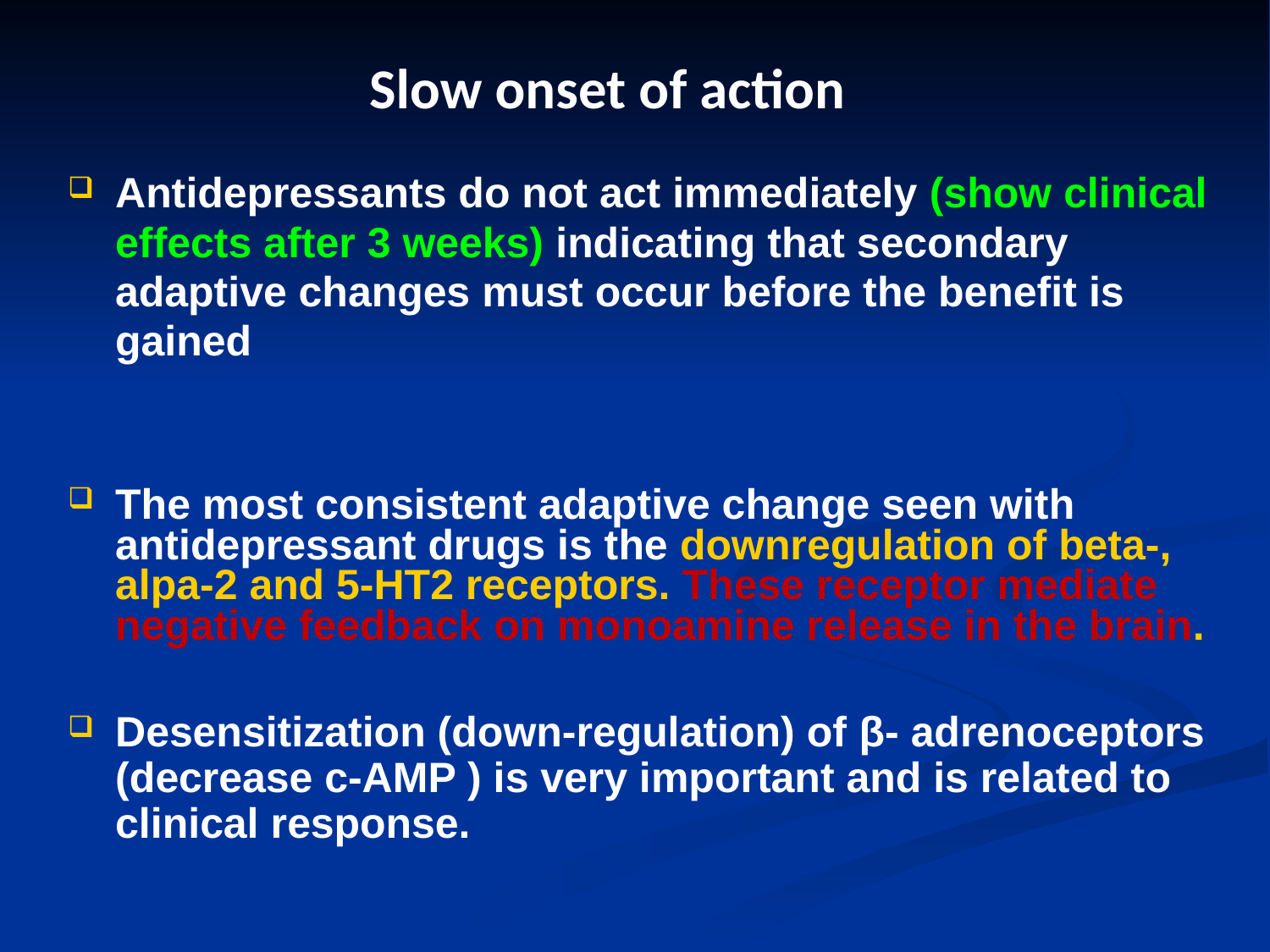

Slow onset of action
Antidepressants do not act immediately (show clinical effects after 3 weeks) indicating that secondary adaptive changes must occur before the benefit is gained

The most consistent adaptive change seen with antidepressant drugs is the downregulation of beta-, alpa-2 and 5-HT2 receptors. These receptor mediate negative feedback on monoamine release in the brain.

Desensitization (down-regulation) of β- adrenoceptors (decrease c-AMP ) is very important and is related to clinical response.